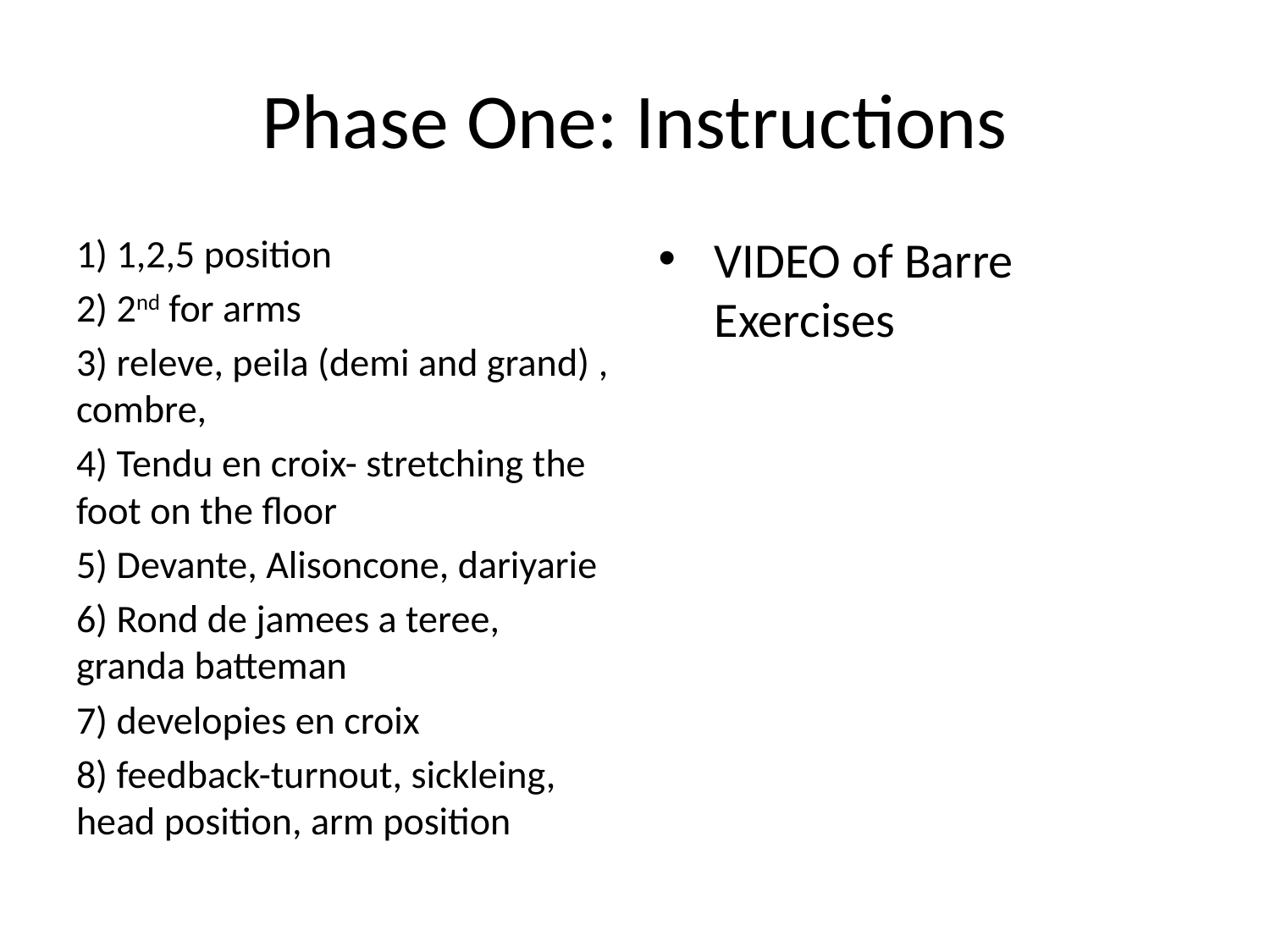

# Phase One: Instructions
1) 1,2,5 position
2) 2nd for arms
3) releve, peila (demi and grand) , combre,
4) Tendu en croix- stretching the foot on the floor
5) Devante, Alisoncone, dariyarie
6) Rond de jamees a teree, granda batteman
7) developies en croix
8) feedback-turnout, sickleing, head position, arm position

VIDEO of Barre Exercises